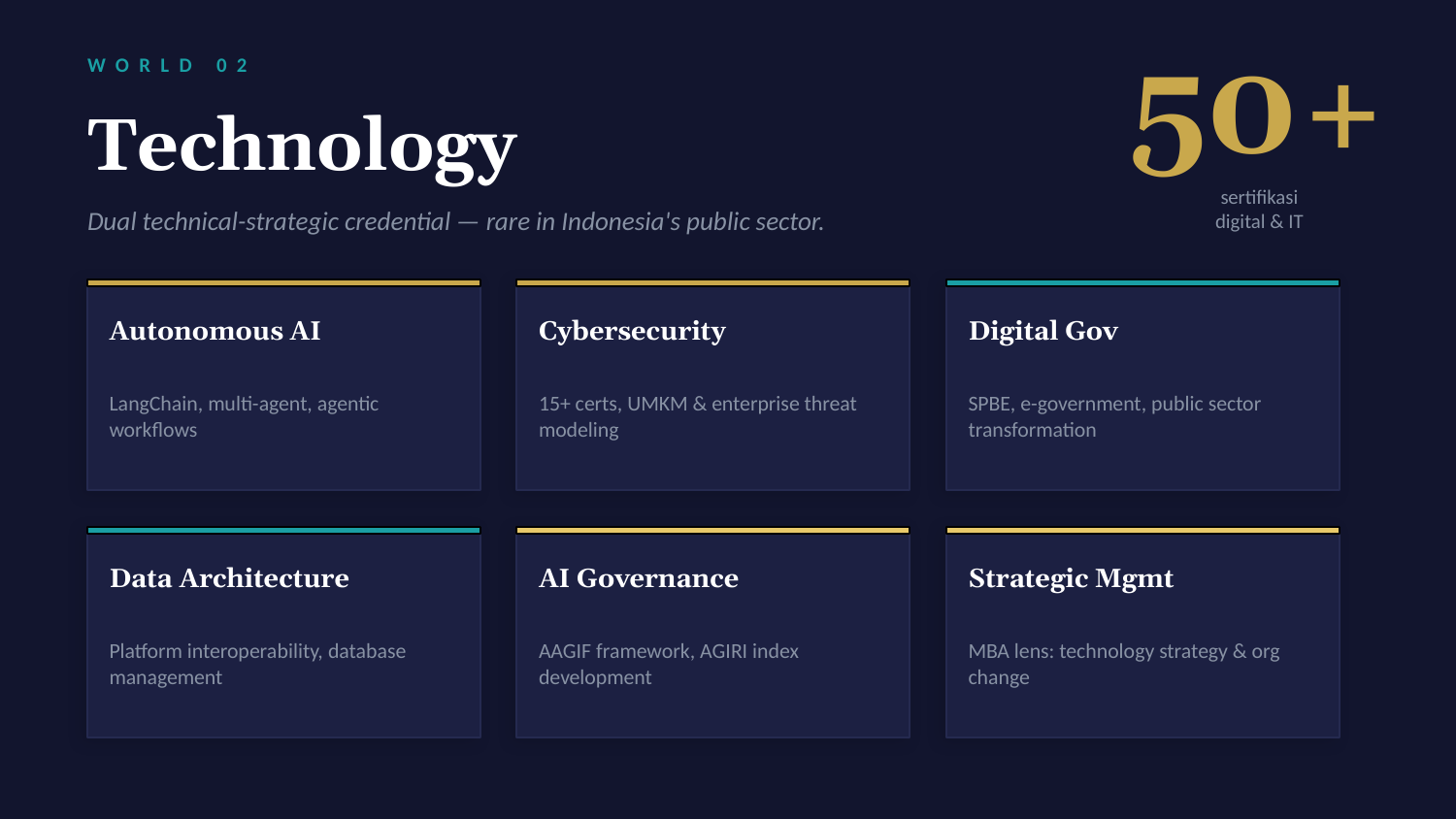

50+
WORLD 02
Technology
sertifikasi
digital & IT
Dual technical-strategic credential — rare in Indonesia's public sector.

Autonomous AI
Cybersecurity
Digital Gov
LangChain, multi-agent, agentic workflows
15+ certs, UMKM & enterprise threat modeling
SPBE, e-government, public sector transformation

Data Architecture
AI Governance
Strategic Mgmt
Platform interoperability, database management
AAGIF framework, AGIRI index development
MBA lens: technology strategy & org change